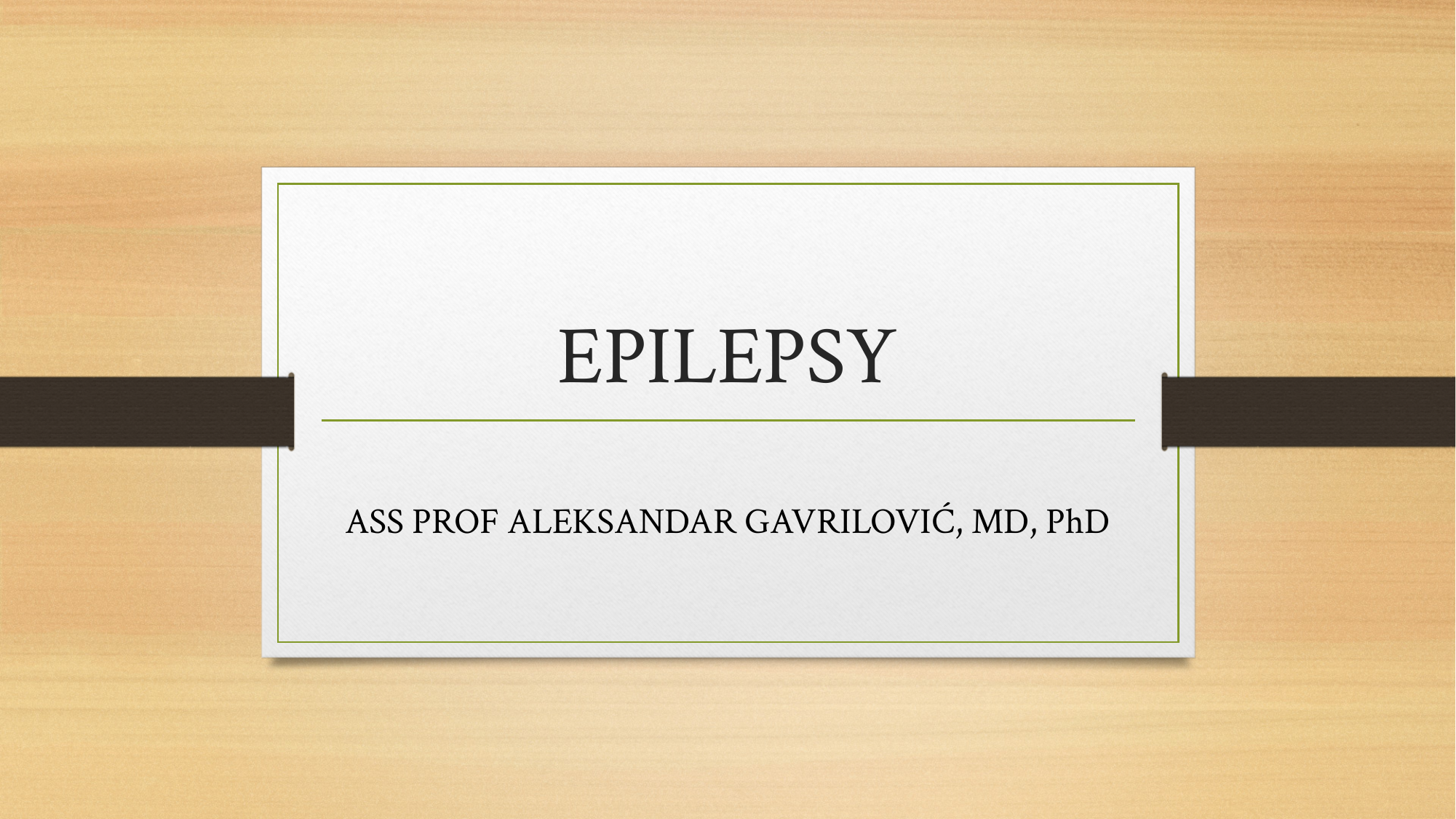

# EPILEPSY

ASS PROF ALEKSANDAR GAVRILOVIĆ, MD, PhD